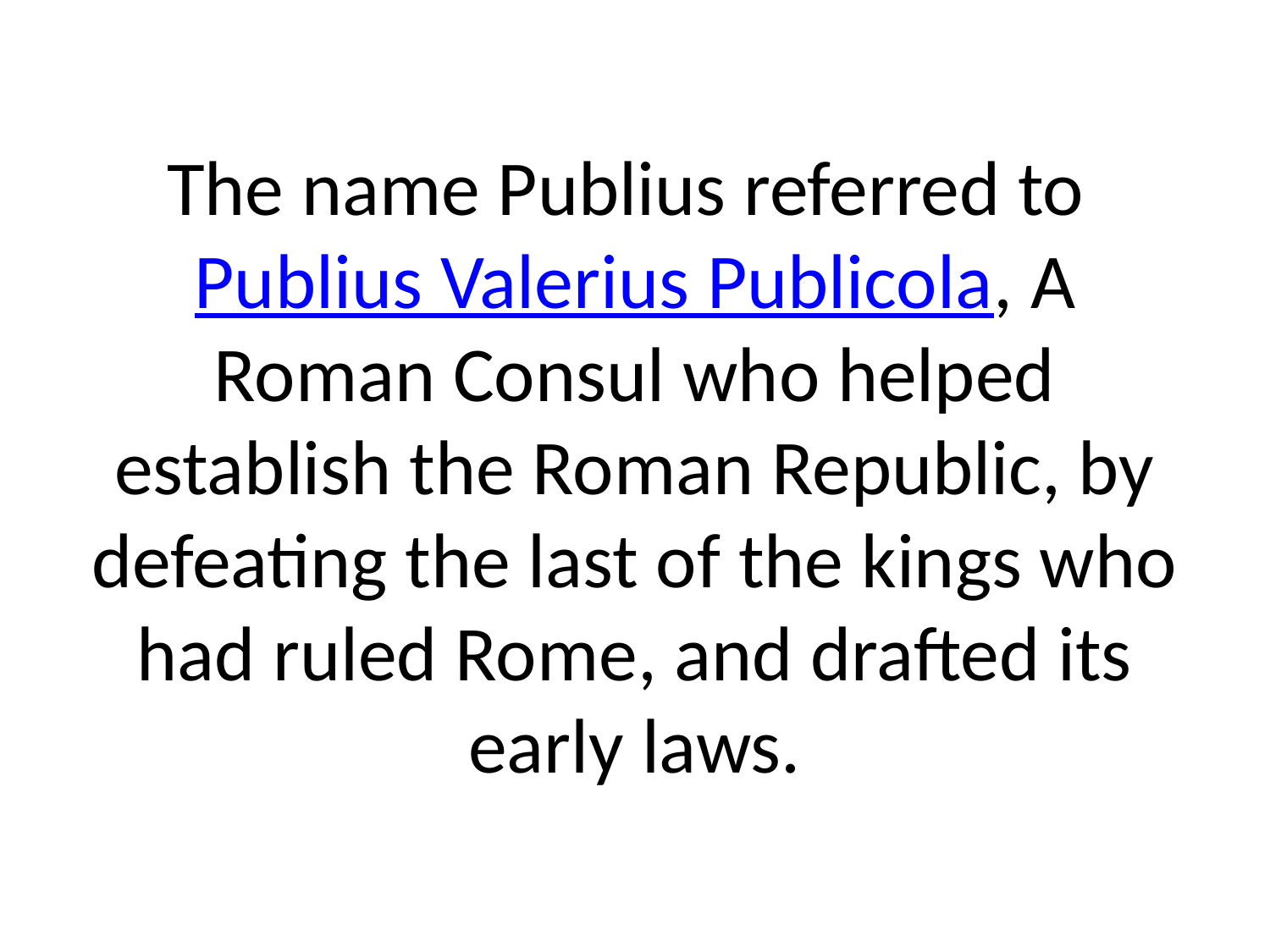

# The name Publius referred to Publius Valerius Publicola, A Roman Consul who helped establish the Roman Republic, by defeating the last of the kings who had ruled Rome, and drafted its early laws.